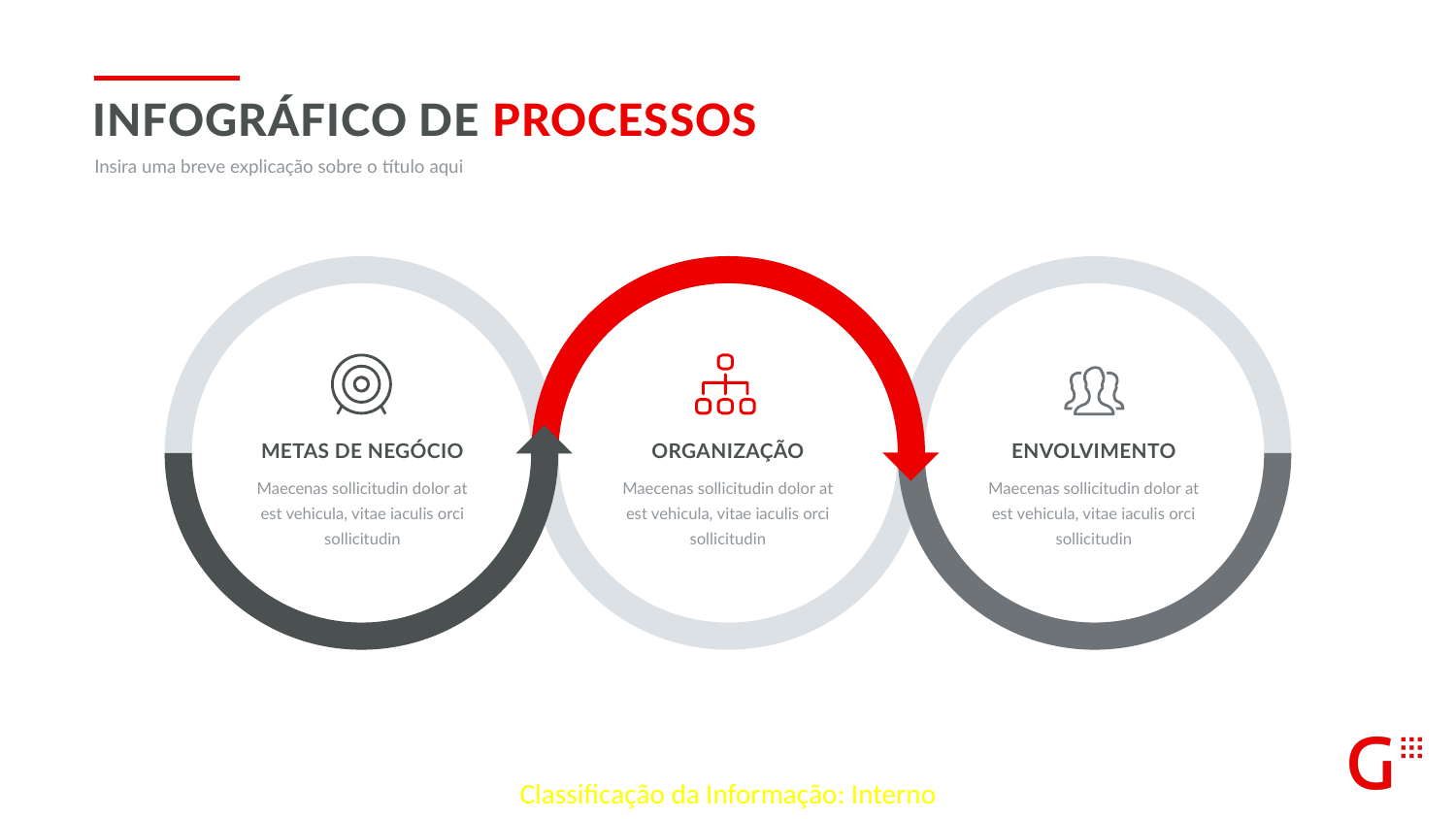

Infográfico de processos
Insira uma breve explicação sobre o título aqui

Metas de negócio
Maecenas sollicitudin dolor at est vehicula, vitae iaculis orci sollicitudin

organização
Maecenas sollicitudin dolor at est vehicula, vitae iaculis orci sollicitudin

envolvimento
Maecenas sollicitudin dolor at est vehicula, vitae iaculis orci sollicitudin